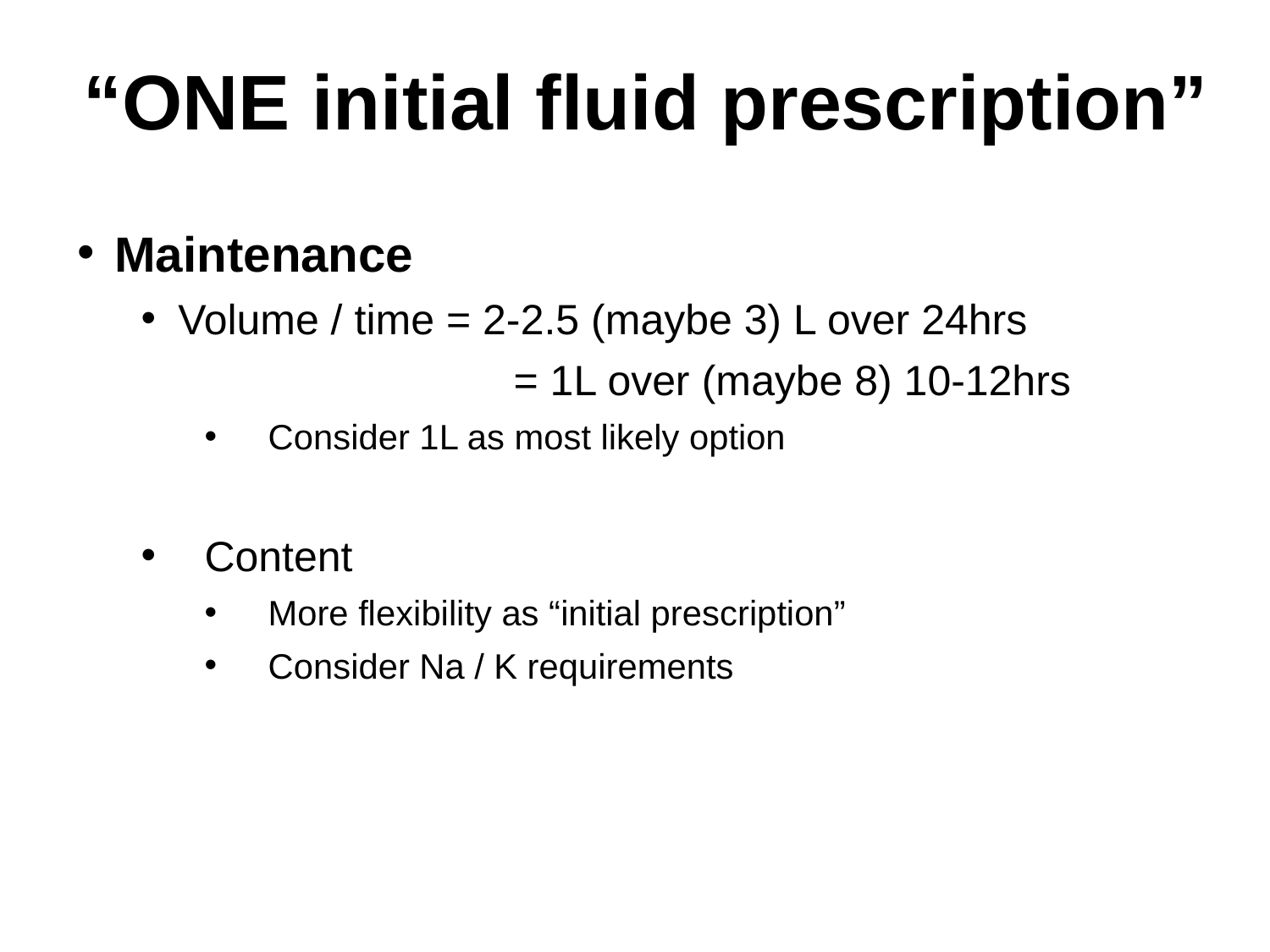

“ONE initial fluid prescription”
Maintenance
Volume / time = 2-2.5 (maybe 3) L over 24hrs
		          = 1L over (maybe 8) 10-12hrs
Consider 1L as most likely option

Content
More flexibility as “initial prescription”
Consider Na / K requirements